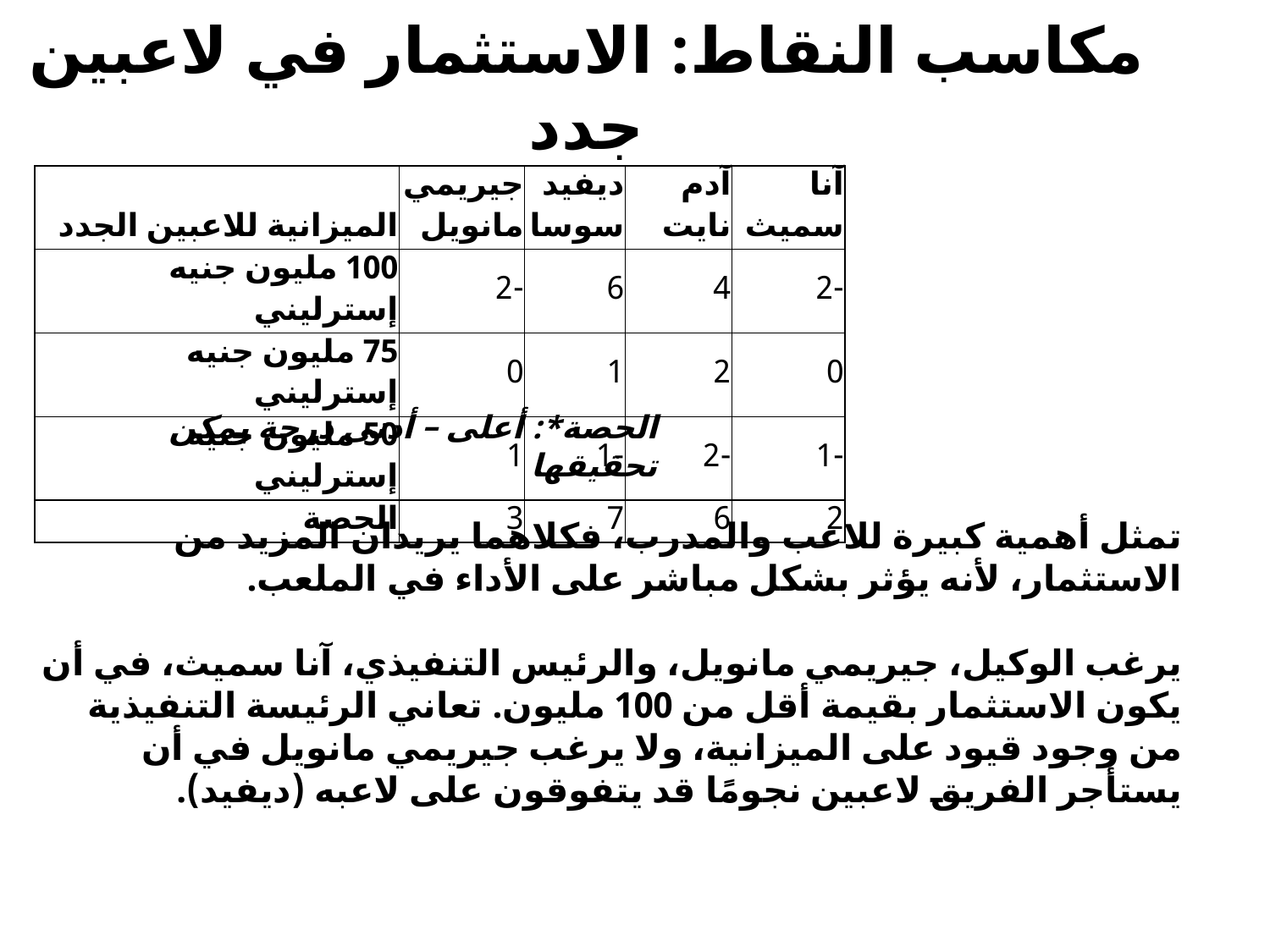

# مكاسب النقاط: الاستثمار في لاعبين جدد
| الميزانية للاعبين الجدد | جيريمي مانويل | ديفيد سوسا | آدم نايت | آنا سميث |
| --- | --- | --- | --- | --- |
| 100 مليون جنيه إسترليني | -2 | 6 | 4 | -2 |
| 75 مليون جنيه إسترليني | 0 | 1 | 2 | 0 |
| 50 مليون جنيه إسترليني | 1 | -1 | -2 | -1 |
| الحصة | 3 | 7 | 6 | 2 |
الحصة*: أعلى – أدنى درجة يمكن تحقيقها
تمثل أهمية كبيرة للاعب والمدرب، فكلاهما يريدان المزيد من الاستثمار، لأنه يؤثر بشكل مباشر على الأداء في الملعب.

يرغب الوكيل، جيريمي مانويل، والرئيس التنفيذي، آنا سميث، في أن يكون الاستثمار بقيمة أقل من 100 مليون. تعاني الرئيسة التنفيذية من وجود قيود على الميزانية، ولا يرغب جيريمي مانويل في أن يستأجر الفريق لاعبين نجومًا قد يتفوقون على لاعبه (ديفيد).